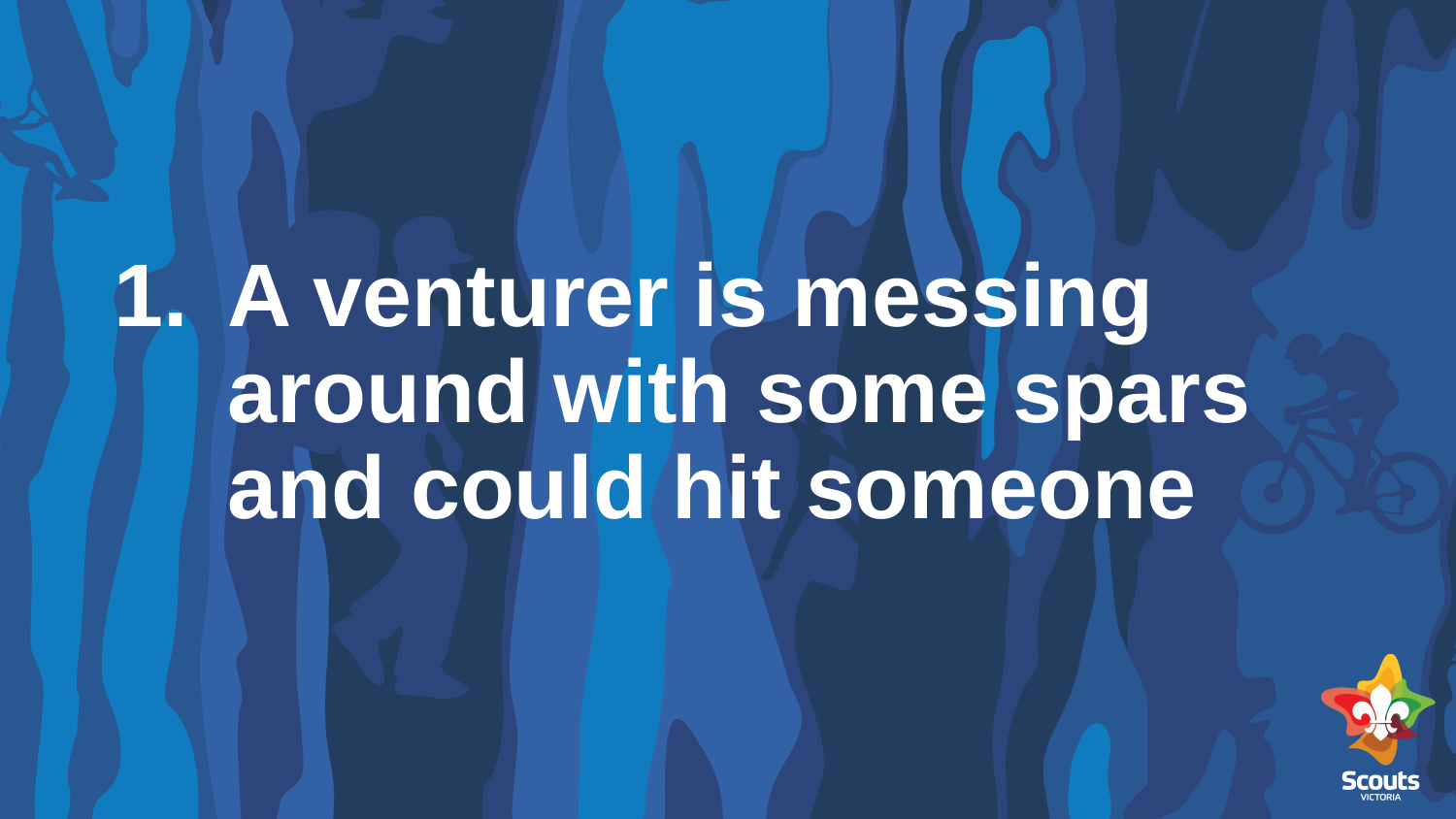

# 1.	A venturer is messing around with some spars and could hit someone